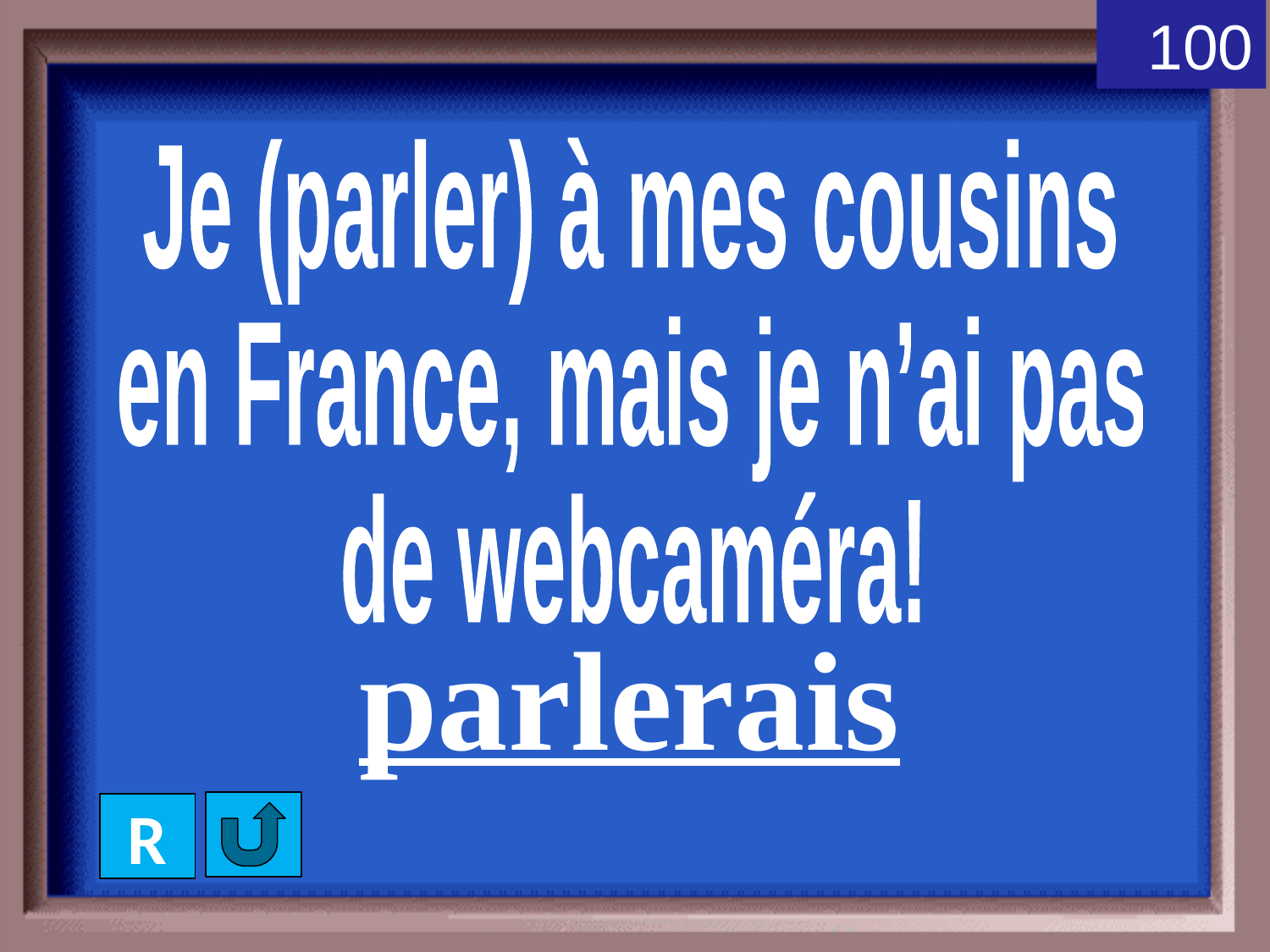

100
Je (parler) à mes cousins
en France, mais je n’ai pas
de webcaméra!
parlerais

R